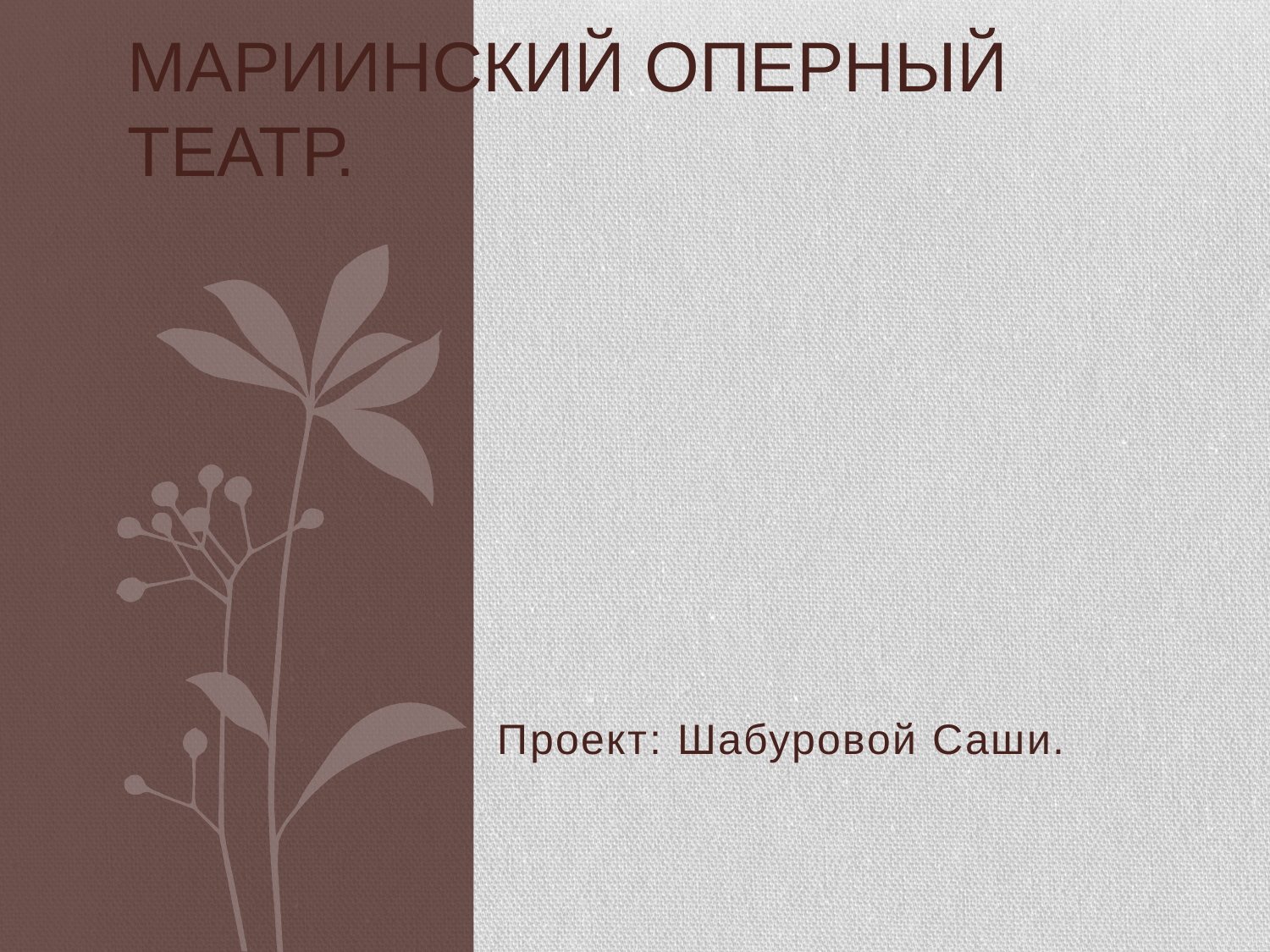

# Мариинский оперный театр.
Проект: Шабуровой Саши.